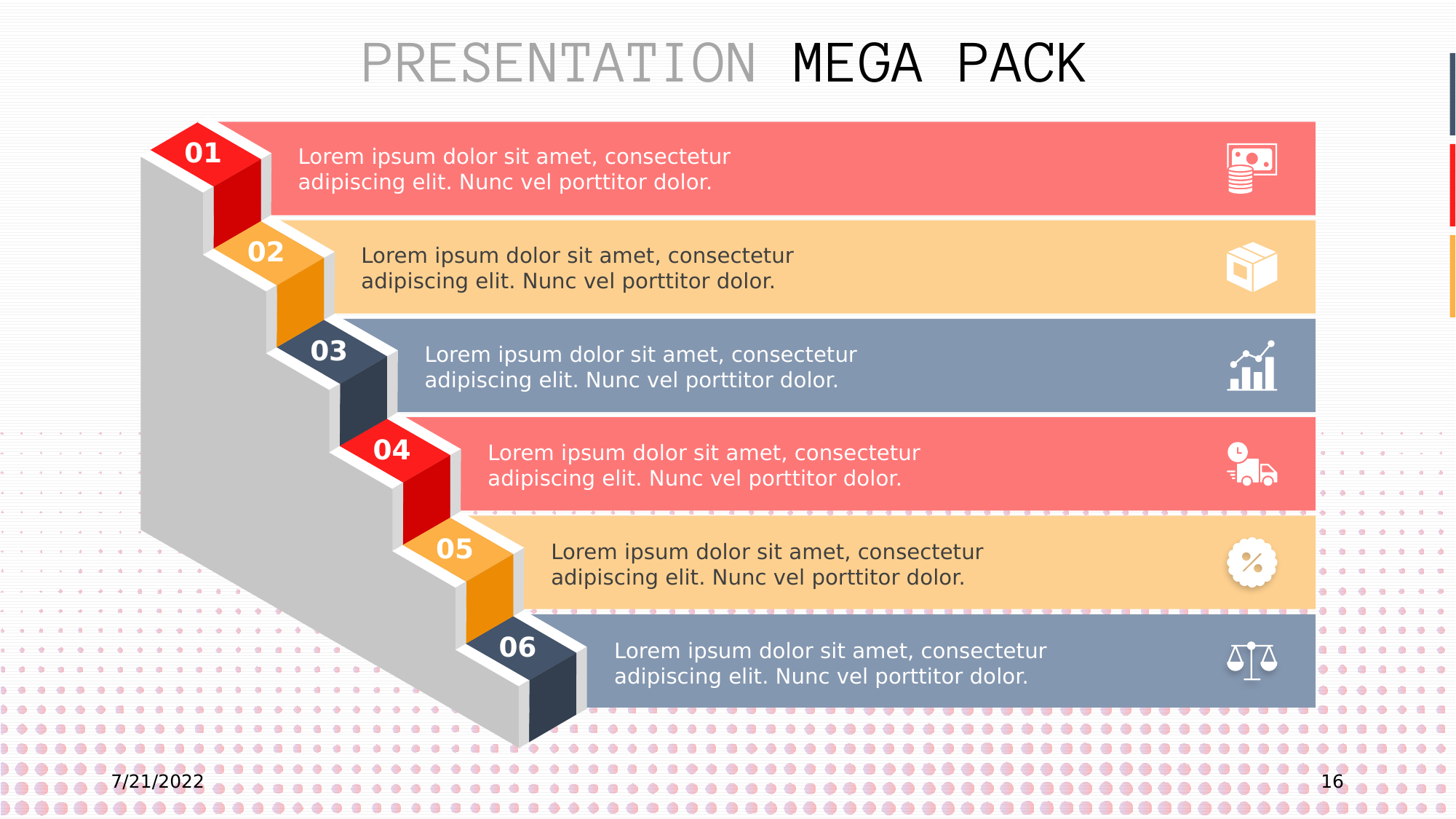

PRESENTATION MEGA PACK

01
Lorem ipsum dolor sit amet, consectetur adipiscing elit. Nunc vel porttitor dolor.

02
Lorem ipsum dolor sit amet, consectetur adipiscing elit. Nunc vel porttitor dolor.

03

Lorem ipsum dolor sit amet, consectetur adipiscing elit. Nunc vel porttitor dolor.

04
Lorem ipsum dolor sit amet, consectetur adipiscing elit. Nunc vel porttitor dolor.

05

Lorem ipsum dolor sit amet, consectetur adipiscing elit. Nunc vel porttitor dolor.

06
Lorem ipsum dolor sit amet, consectetur adipiscing elit. Nunc vel porttitor dolor.

7/21/2022
16